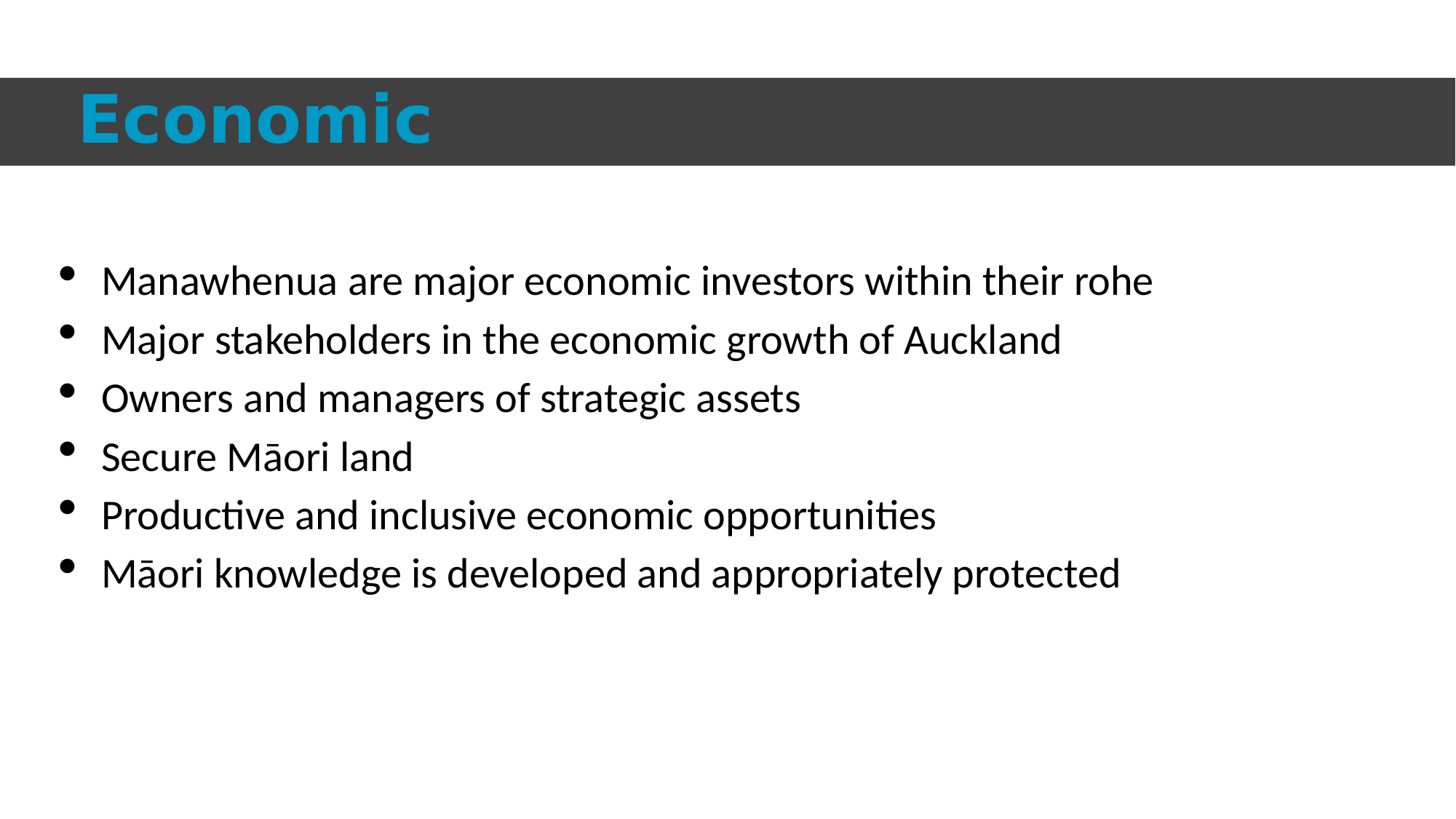

# Economic

Manawhenua are major economic investors within their rohe
Major stakeholders in the economic growth of Auckland
Owners and managers of strategic assets
Secure Māori land
Productive and inclusive economic opportunities
Māori knowledge is developed and appropriately protected